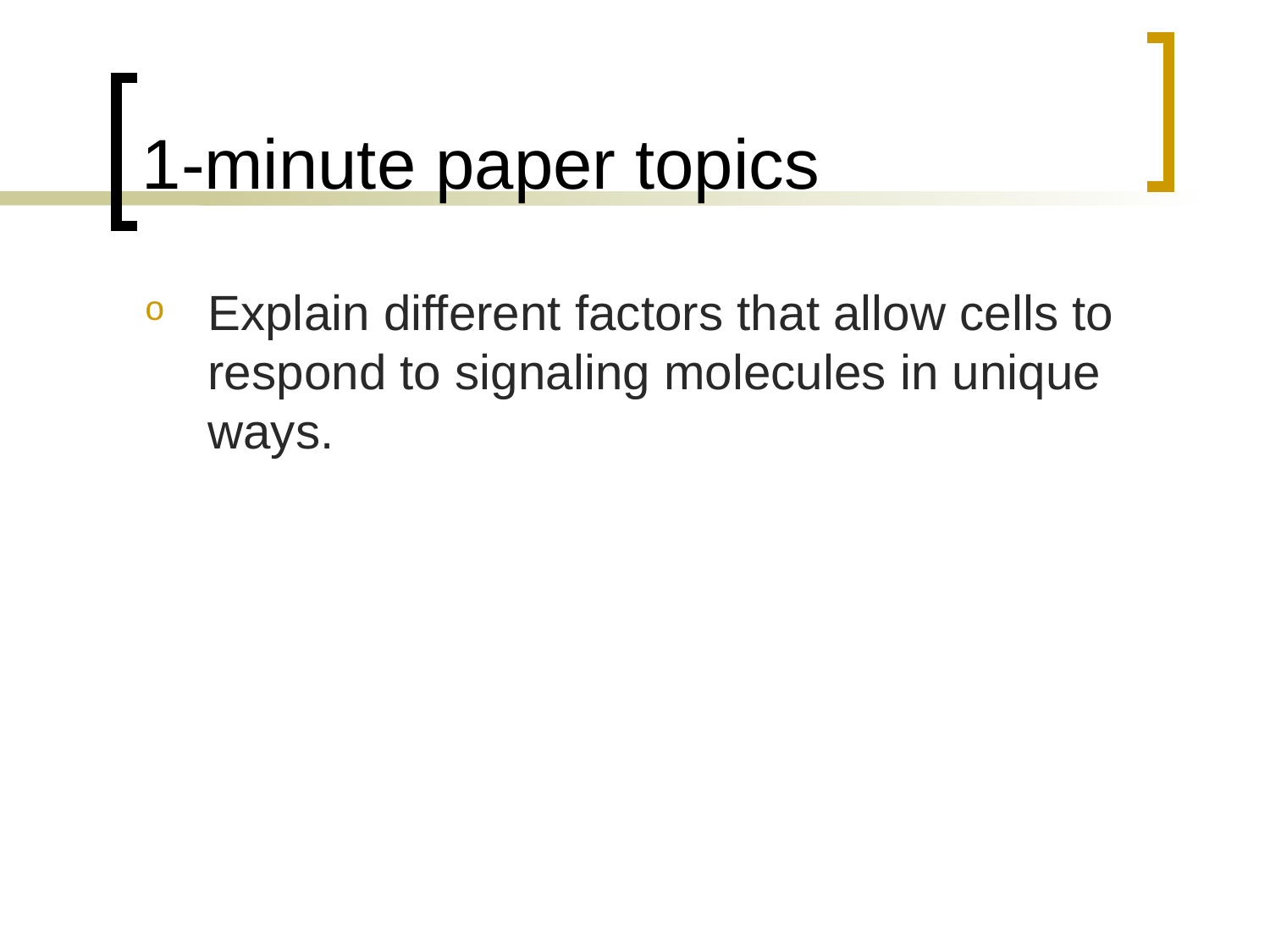

# 1-minute paper topics
Explain different factors that allow cells to respond to signaling molecules in unique ways.